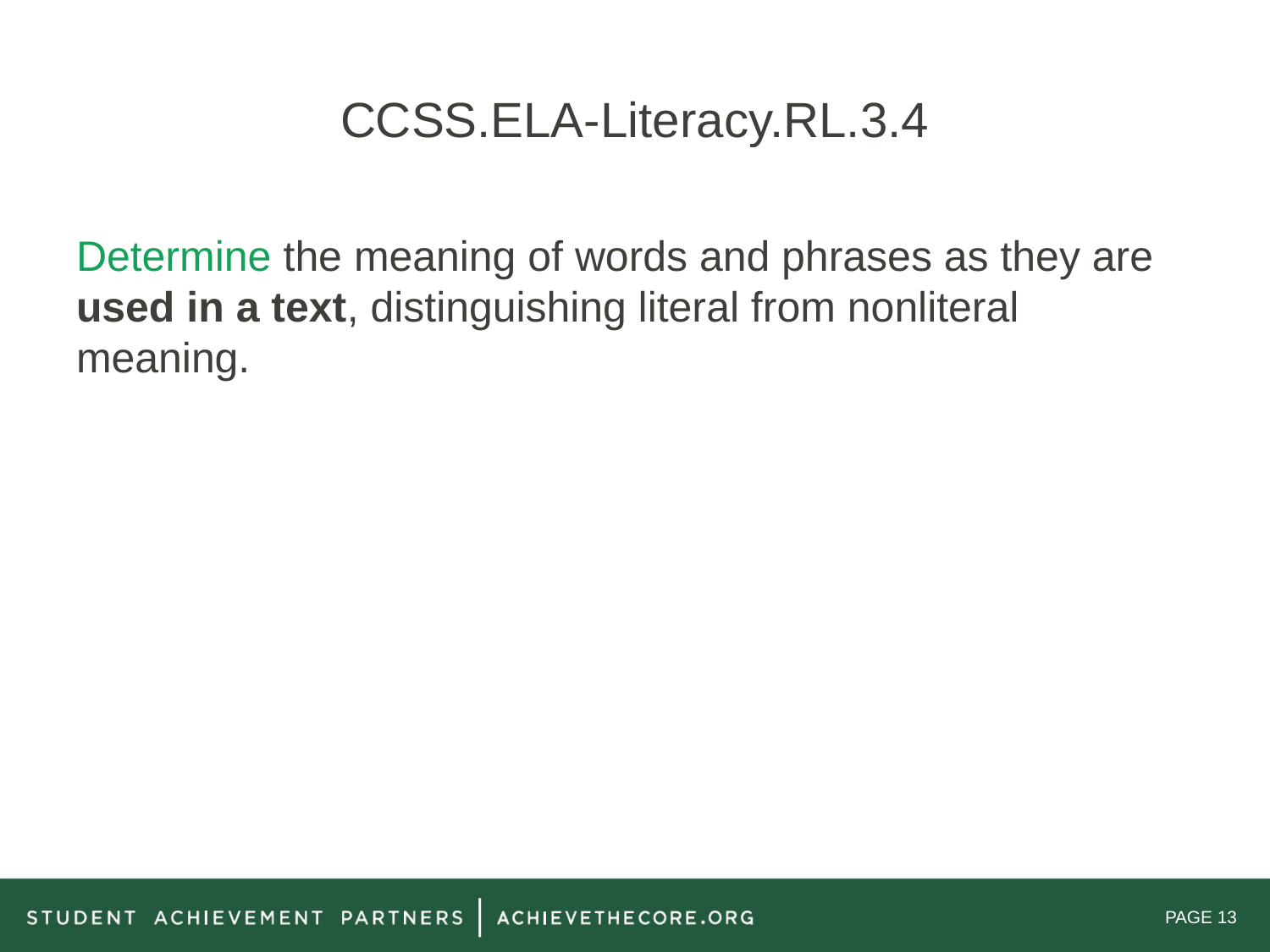

# CCSS.ELA-Literacy.RL.3.4
Determine the meaning of words and phrases as they are used in a text, distinguishing literal from nonliteral meaning.